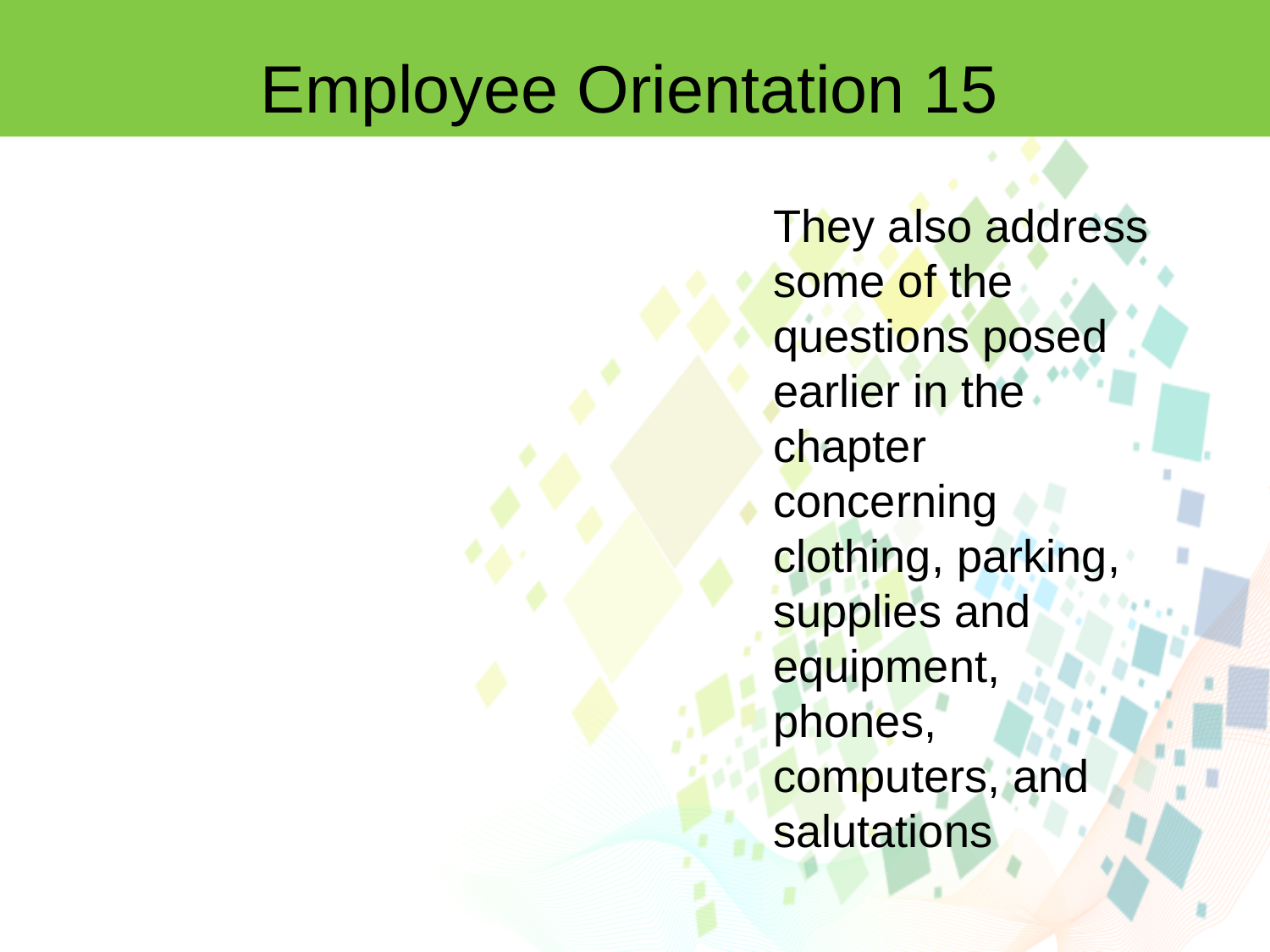

Employee Orientation 15
They also address some of the questions posed earlier in the chapter concerning
clothing, parking, supplies and equipment, phones, computers, and salutations